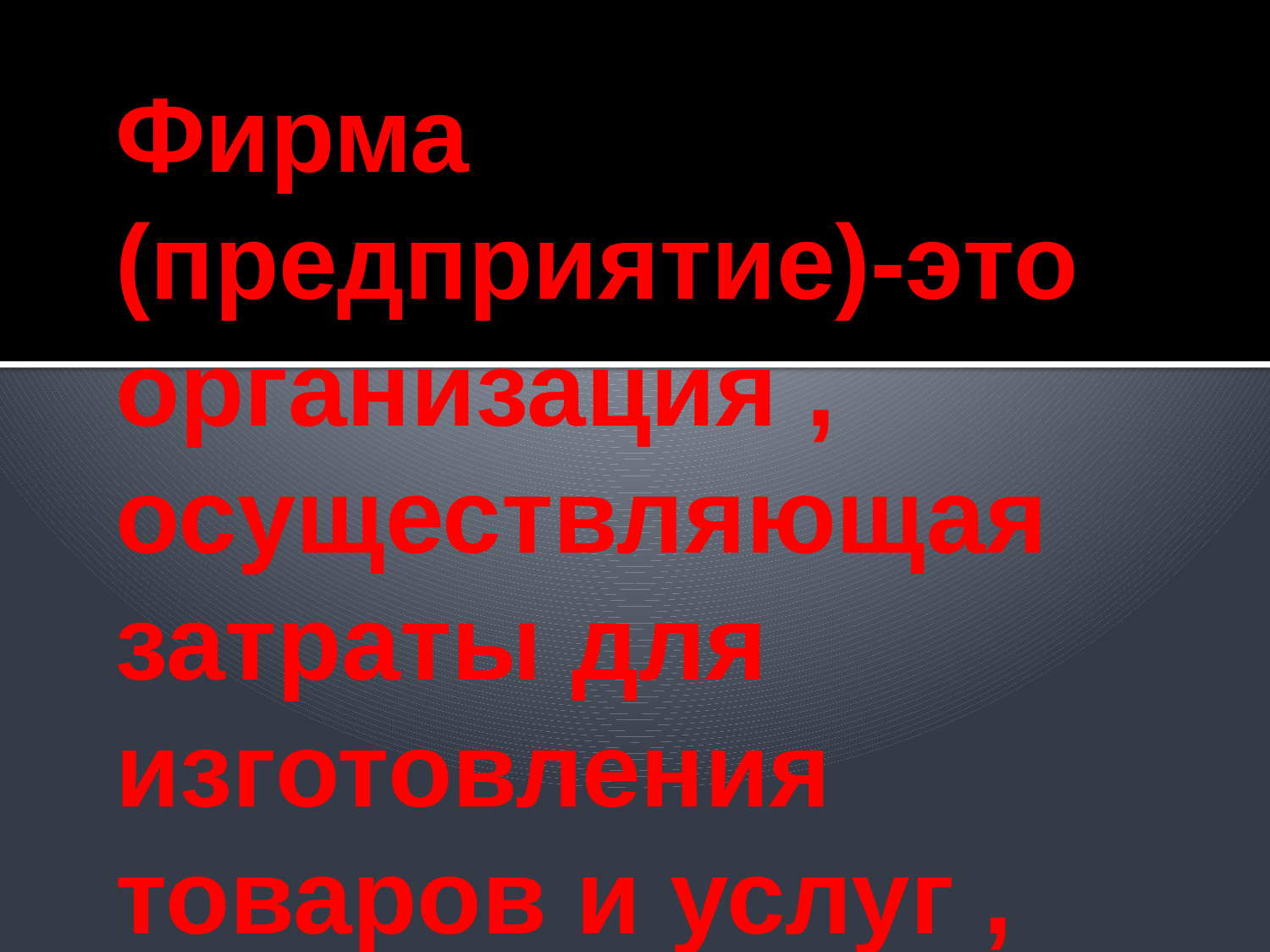

#
Фирма (предприятие)-это организация , осуществляющая затраты для изготовления товаров и услуг , реализуемых на рынке.